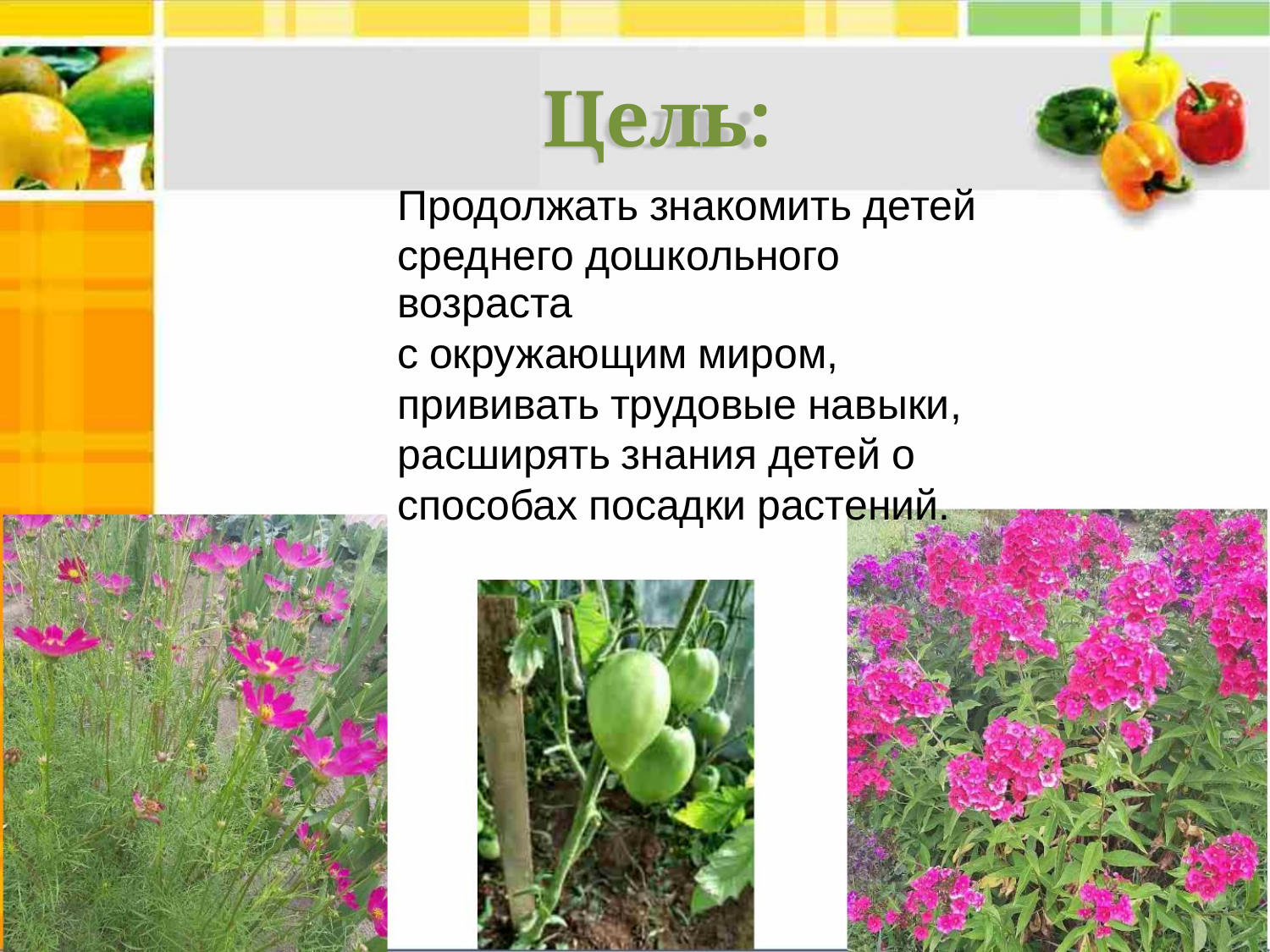

Цель:
Продолжать знакомить детей
среднего дошкольного возраста
с окружающим миром,
прививать трудовые навыки,
расширять знания детей о
способах посадки растений.